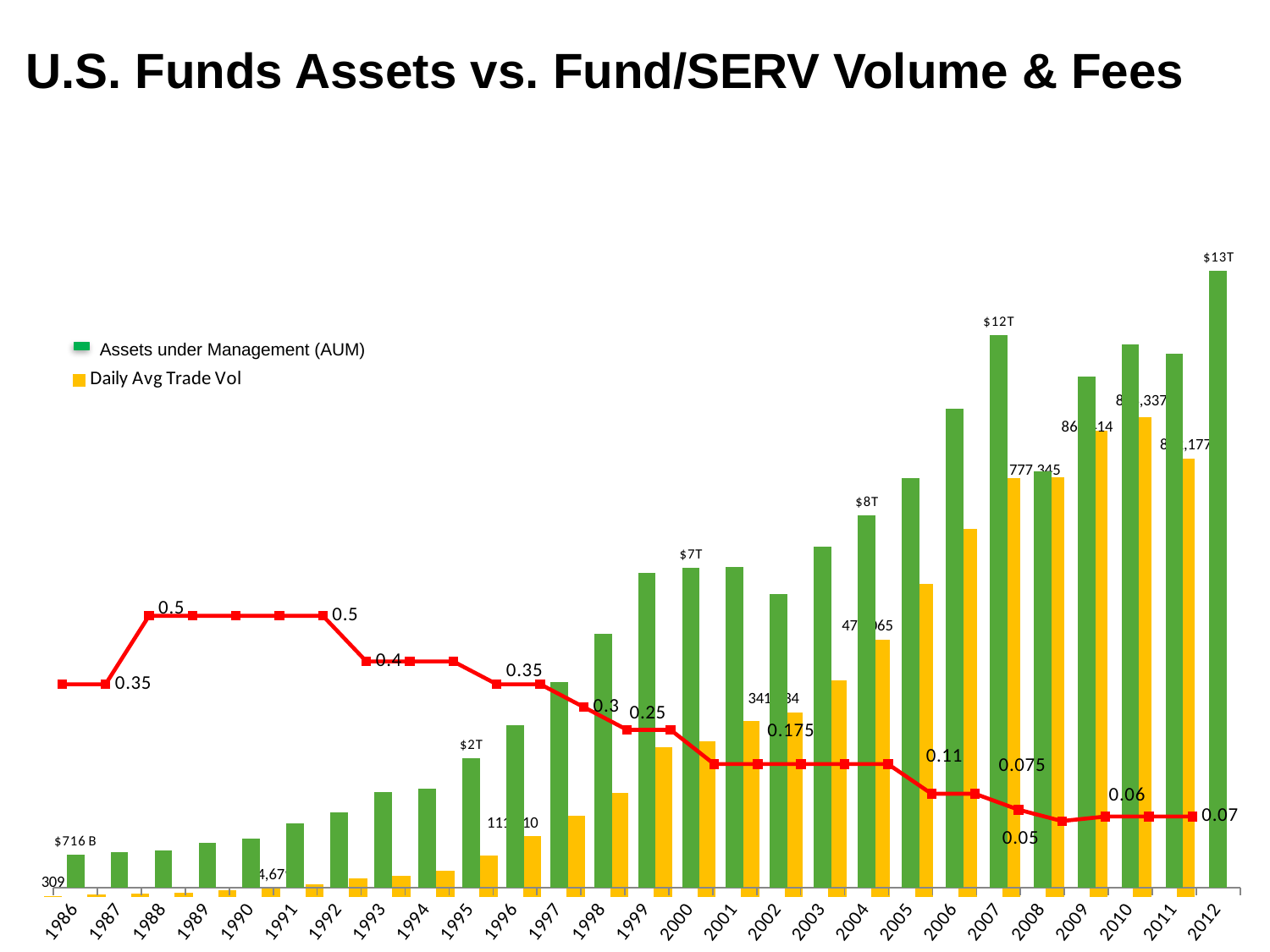

U.S. Funds Assets vs. Fund/SERV Volume & Fees

### Chart

| Category | Fees |
|---|---|

### Chart

| Category | AUM ($B) |
|---|---|
| 1986 | 715.67 |
| 1987 | 769.17 |
| 1988 | 809.37 |
| 1989 | 980.67 |
| 1990 | 1065.19 |
| 1991 | 1393.19 |
| 1992 | 1642.54 |
| 1993 | 2069.96 |
| 1994 | 2155.32 |
| 1995 | 2811.29 |
| 1996 | 3525.8 |
| 1997 | 4468.2 |
| 1998 | 5525.21 |
| 1999 | 6846.34 |
| 2000 | 6964.63 |
| 2001 | 6974.91 |
| 2002 | 6390.36 |
| 2003 | 7414.4 |
| 2004 | 8106.0 |
| 2005 | 8905.0 |
| 2006 | 10413.0 |
| 2007 | 12020.0 |
| 2008 | 9061.0 |
| 2009 | 11120.0 |
| 2010 | 11820.0 |
| 2011 | 11620.0 |
| 2012 | 13423.0 |

### Chart

| Category | Daily Avg Trade Vol |
|---|---|
| 1986 | 308.5 |
| 1987 | 3804.5 |
| 1988 | 4212.0 |
| 1989 | 6904.916666666667 |
| 1990 | 10919.583333333334 |
| 1991 | 14678.583333333334 |
| 1992 | 22568.083333333332 |
| 1993 | 33737.166666666664 |
| 1994 | 38272.0 |
| 1995 | 47020.583333333336 |
| 1996 | 74977.5 |
| 1997 | 111009.75 |
| 1998 | 149642.41666666666 |
| 1999 | 192253.08333333334 |
| 2000 | 275647.1666666667 |
| 2001 | 287875.7179387863 |
| 2002 | 325514.30187305383 |
| 2003 | 341434.30953330296 |
| 2004 | 400107.0 |
| 2005 | 476065.0 |
| 2006 | 578914.0 |
| 2007 | 680865.0 |
| 2008 | 775264.0 |
| 2009 | 777345.0 |
| 2010 | 864414.0 |
| 2011 | 888337.0 |
| 2012 | 812177.0 |
Assets under Management (AUM)